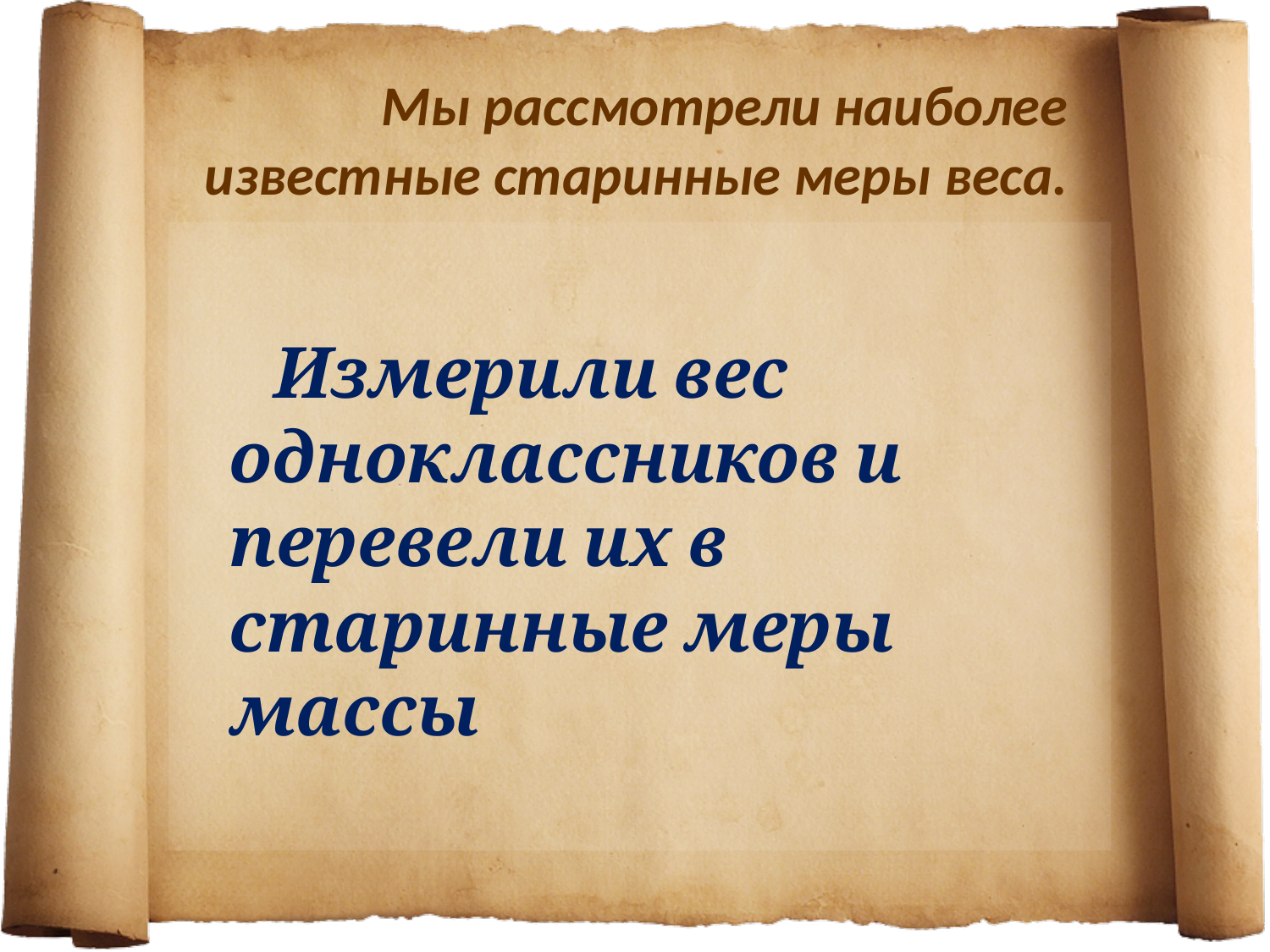

# Мы рассмотрели наиболее известные старинные меры веса.

      Измерили вес одноклассников и перевели их в старинные меры массы